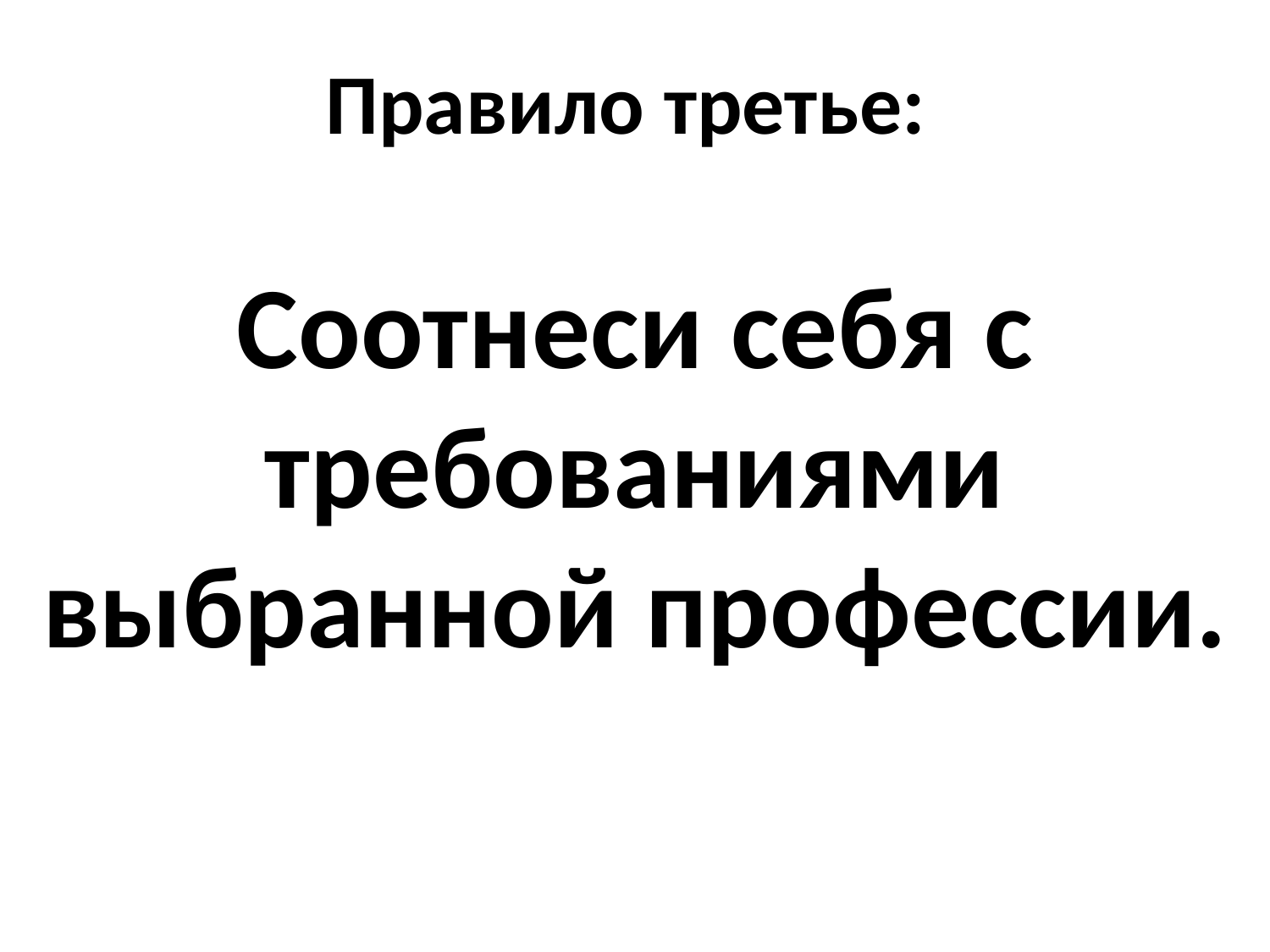

Правило третье:

Соотнеси себя с требованиями выбранной профессии.